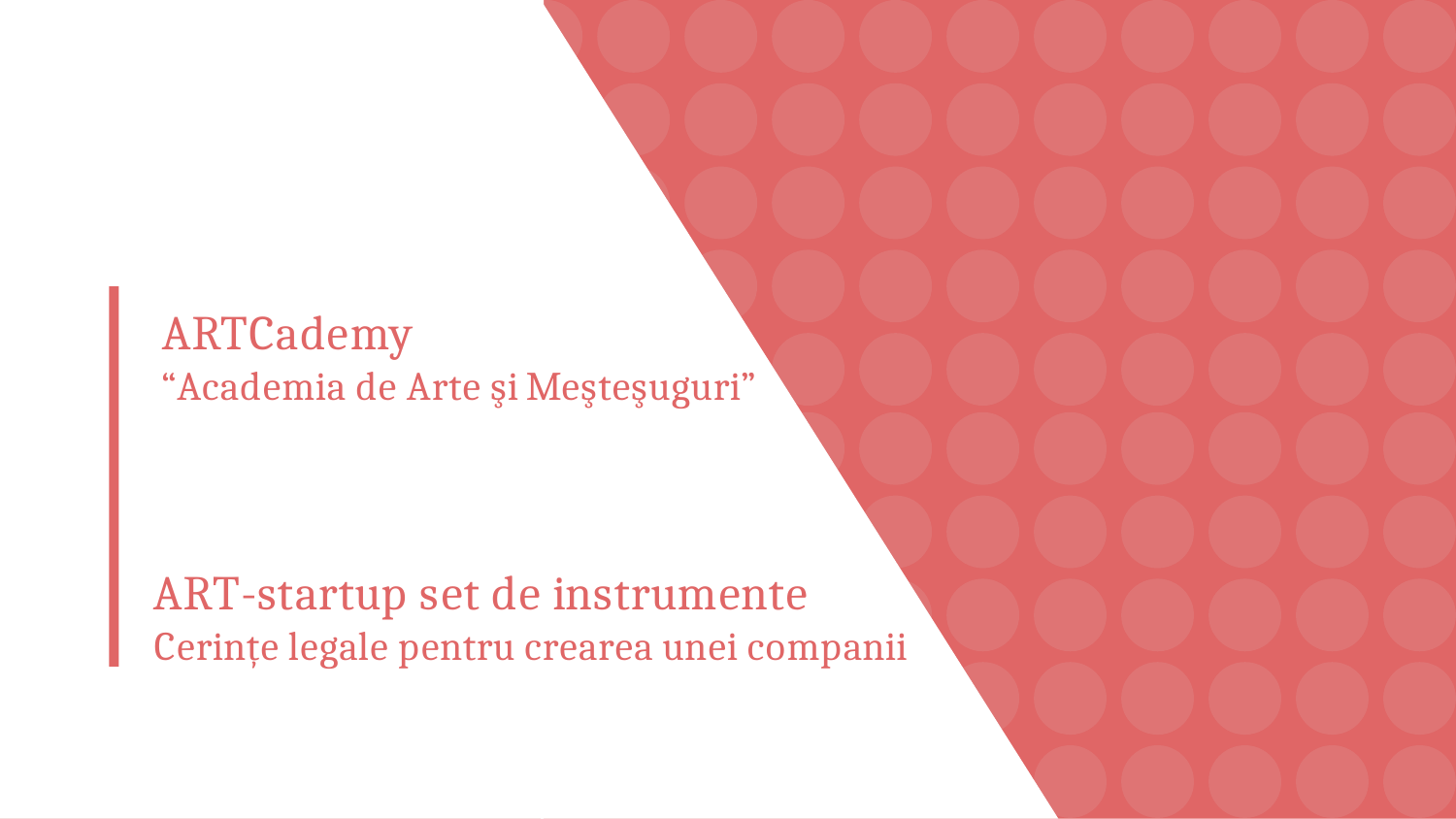

# ARTCademy
“Academia de Arte şi Meşteşuguri”

ART-startup set de instrumente
Cerinţe legale pentru crearea unei companii